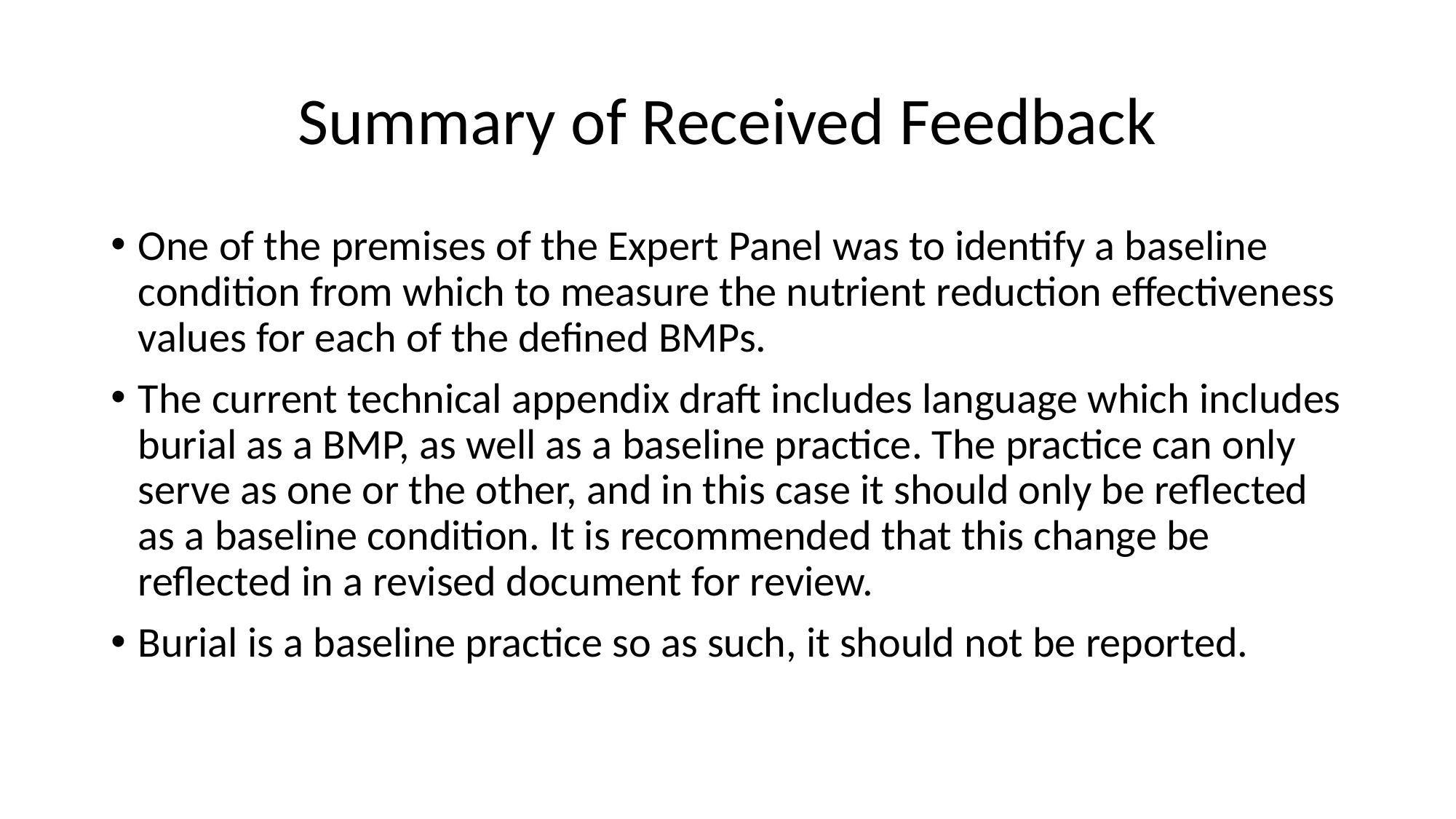

# Summary of Received Feedback
One of the premises of the Expert Panel was to identify a baseline condition from which to measure the nutrient reduction effectiveness values for each of the defined BMPs.
The current technical appendix draft includes language which includes burial as a BMP, as well as a baseline practice. The practice can only serve as one or the other, and in this case it should only be reflected as a baseline condition. It is recommended that this change be reflected in a revised document for review.
Burial is a baseline practice so as such, it should not be reported.